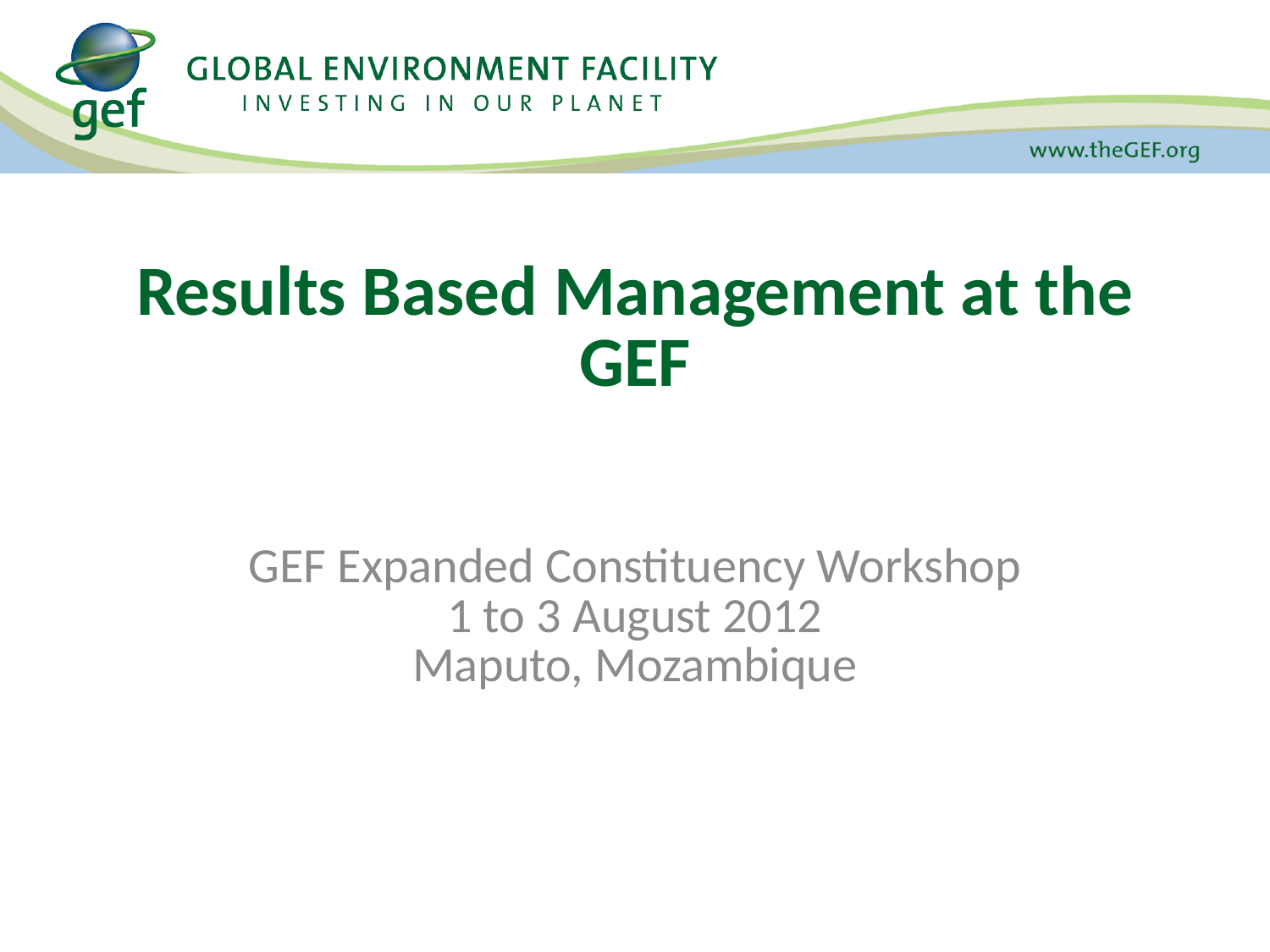

# Results Based Management at the GEF
GEF Expanded Constituency Workshop
1 to 3 August 2012
Maputo, Mozambique